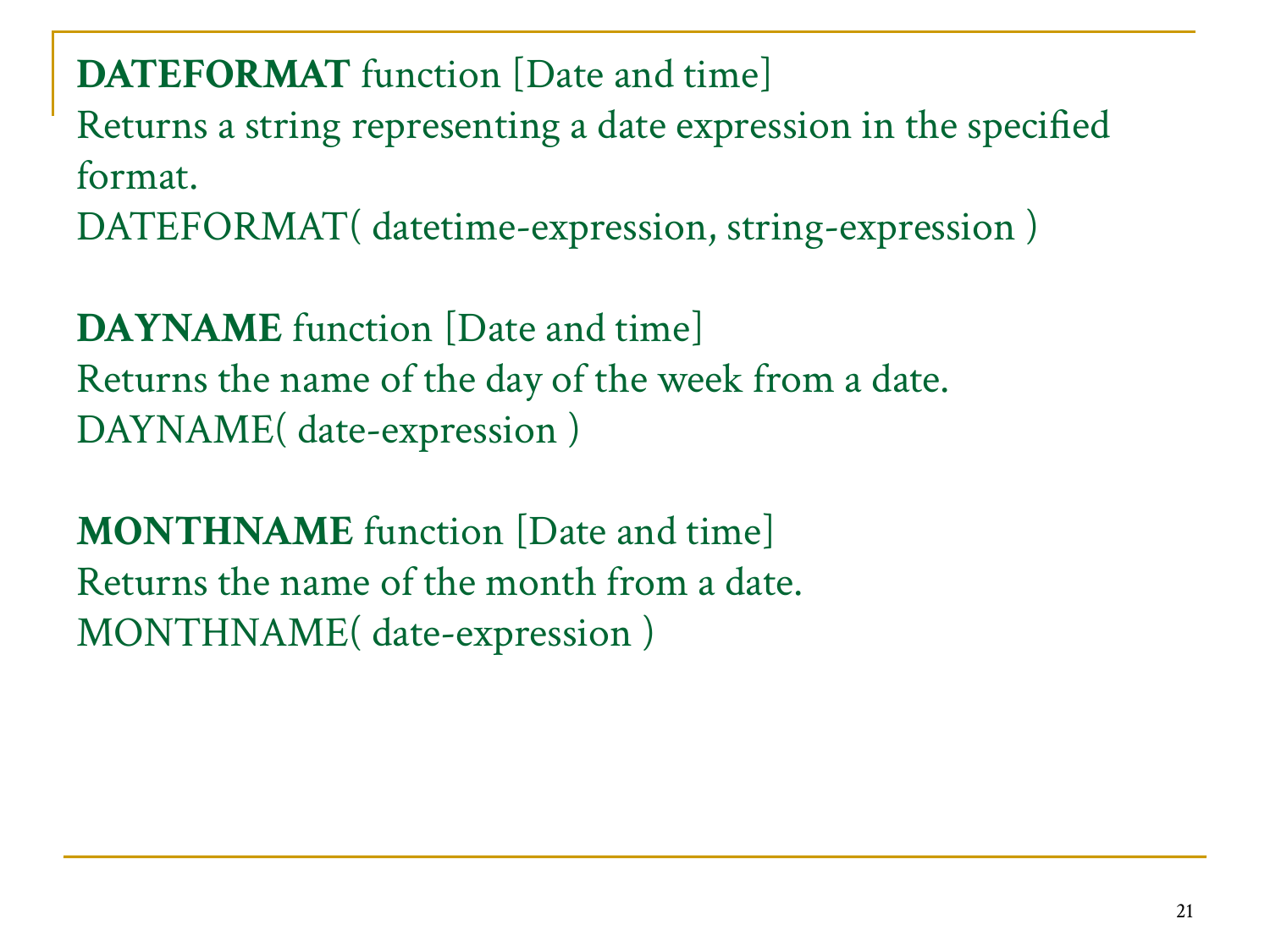

# DATEFORMAT function [Date and time] Returns a string representing a date expression in the specified format. DATEFORMAT( datetime-expression, string-expression ) DAYNAME function [Date and time] Returns the name of the day of the week from a date. DAYNAME( date-expression ) MONTHNAME function [Date and time] Returns the name of the month from a date. MONTHNAME( date-expression )
21